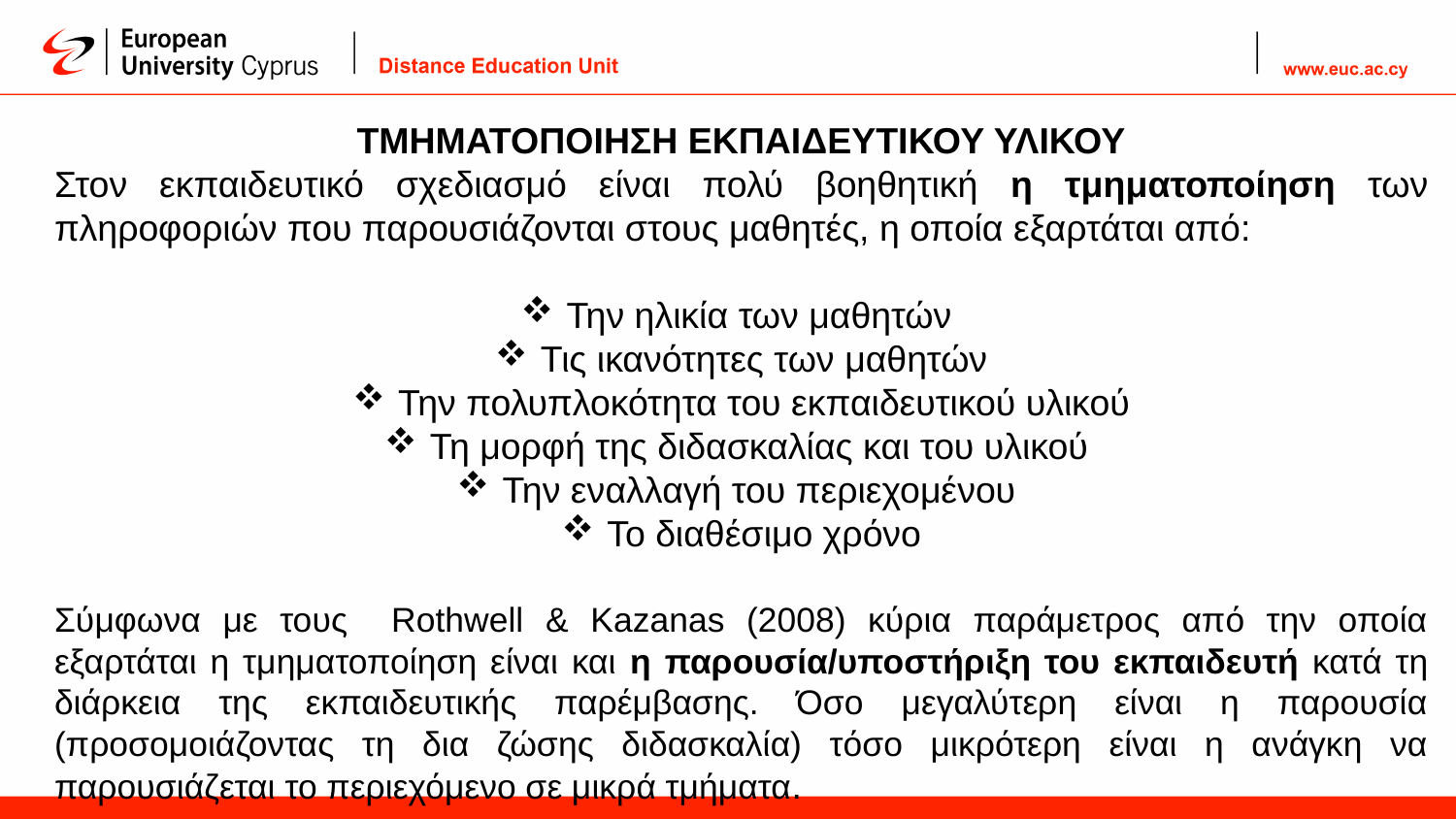

ΤΜΗΜΑΤΟΠΟΙΗΣΗ ΕΚΠΑΙΔΕΥΤΙΚΟΥ ΥΛΙΚΟΥ
Στον εκπαιδευτικό σχεδιασμό είναι πολύ βοηθητική η τμηματοποίηση των πληροφοριών που παρουσιάζονται στους μαθητές, η οποία εξαρτάται από:

Την ηλικία των μαθητών
Τις ικανότητες των μαθητών
Την πολυπλοκότητα του εκπαιδευτικού υλικού
Τη μορφή της διδασκαλίας και του υλικού
Την εναλλαγή του περιεχομένου
Το διαθέσιμο χρόνο

Σύμφωνα με τους  Rothwell & Kazanas (2008) κύρια παράμετρος από την οποία εξαρτάται η τμηματοποίηση είναι και η παρουσία/υποστήριξη του εκπαιδευτή κατά τη διάρκεια της εκπαιδευτικής παρέμβασης. Όσο μεγαλύτερη είναι η παρουσία (προσομοιάζοντας τη δια ζώσης διδασκαλία) τόσο μικρότερη είναι η ανάγκη να παρουσιάζεται το περιεχόμενο σε μικρά τμήματα.